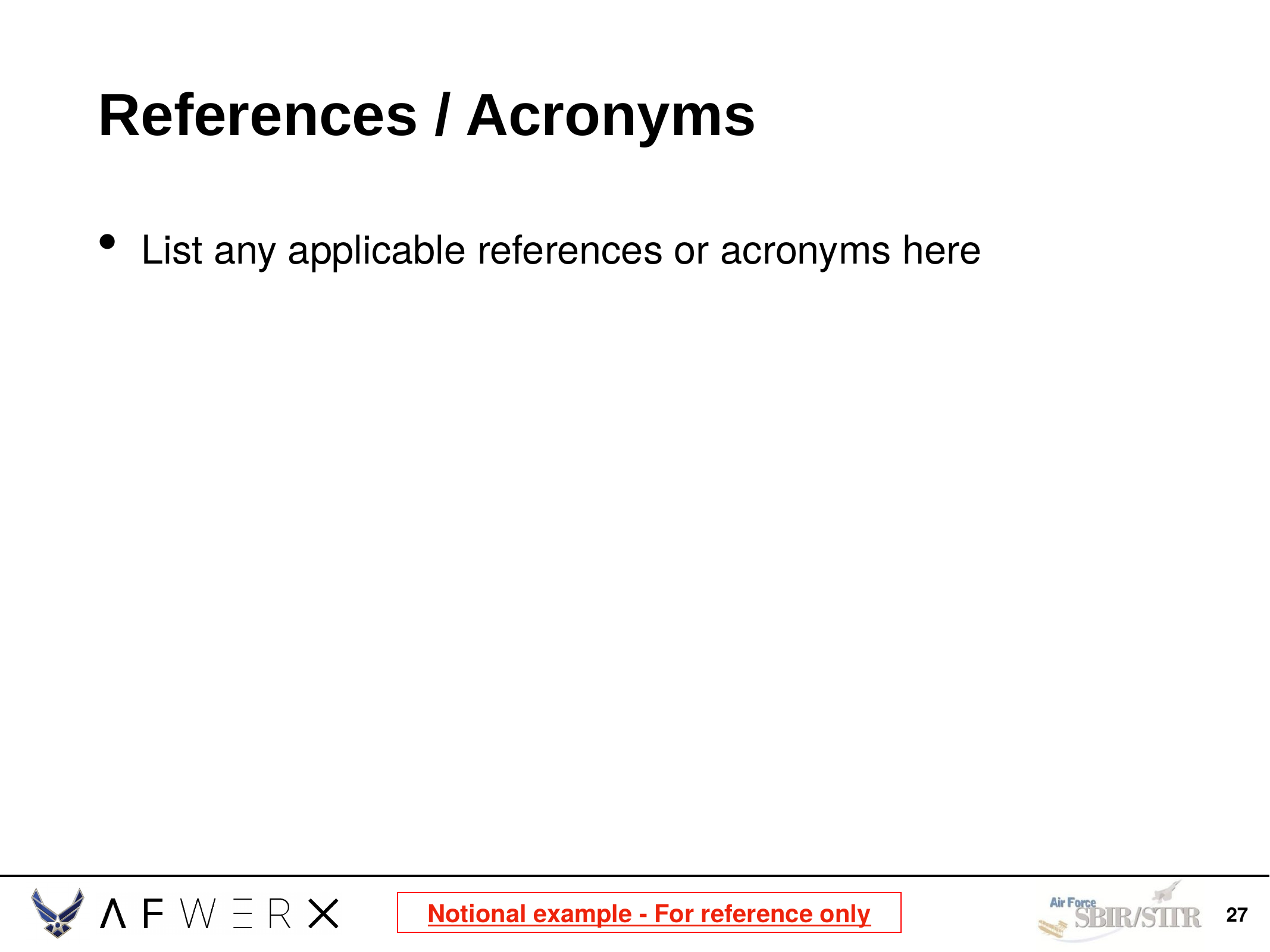

# References / Acronyms
List any applicable references or acronyms here